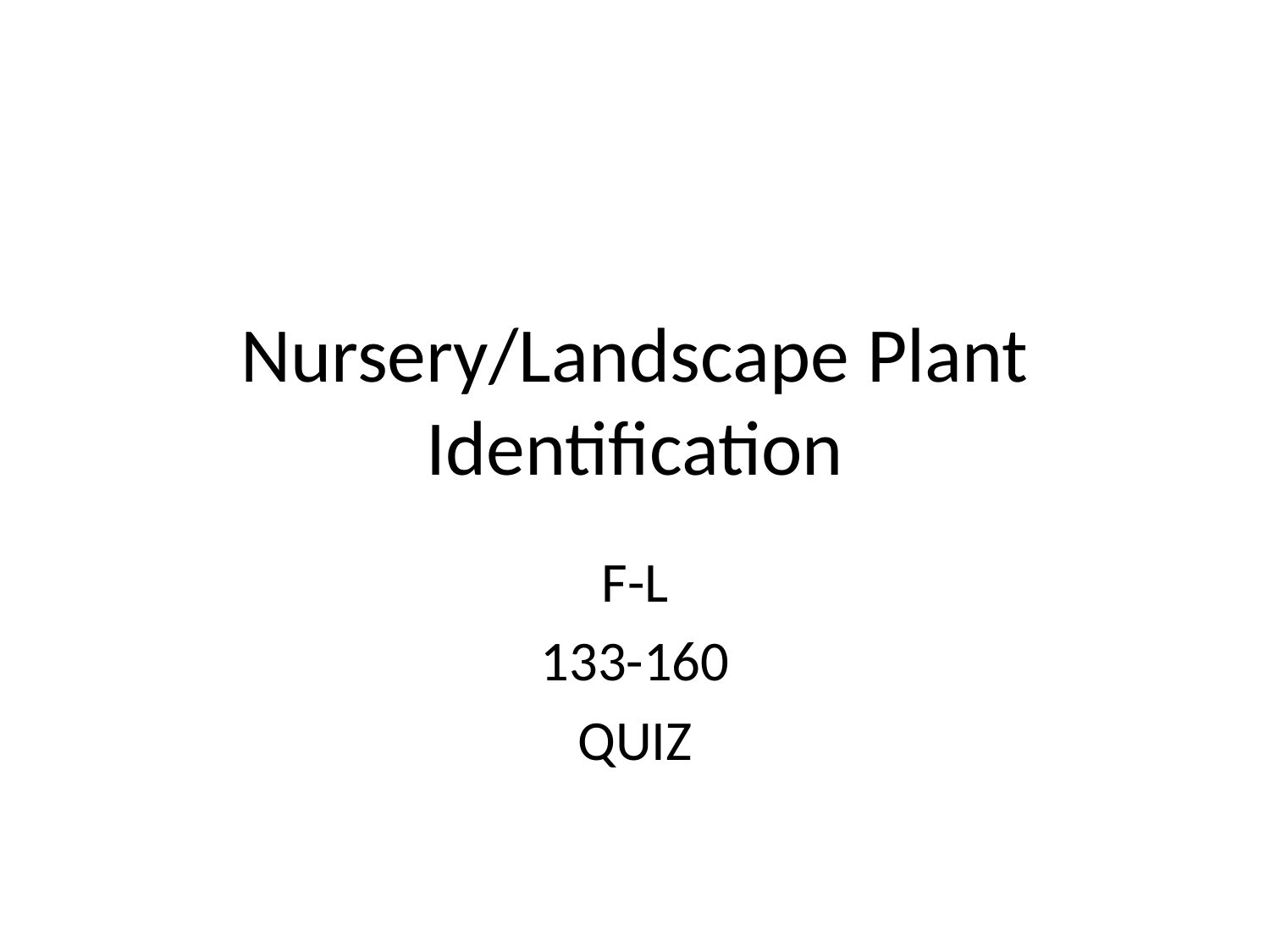

# Nursery/Landscape Plant Identification
F-L
133-160
QUIZ